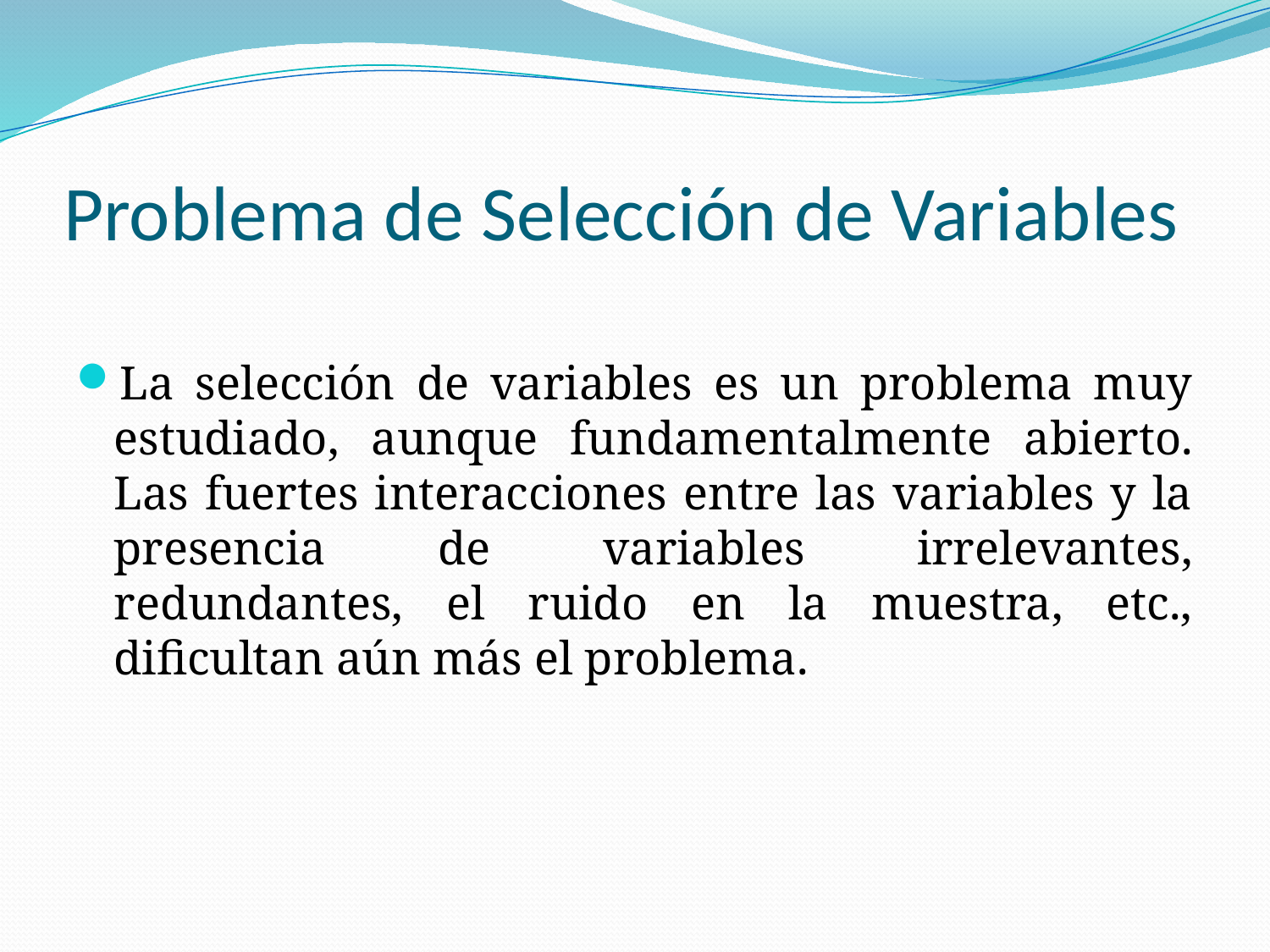

# Problema de Selección de Variables
La selección de variables es un problema muy estudiado, aunque fundamentalmente abierto. Las fuertes interacciones entre las variables y la presencia de variables irrelevantes, redundantes, el ruido en la muestra, etc., dificultan aún más el problema.